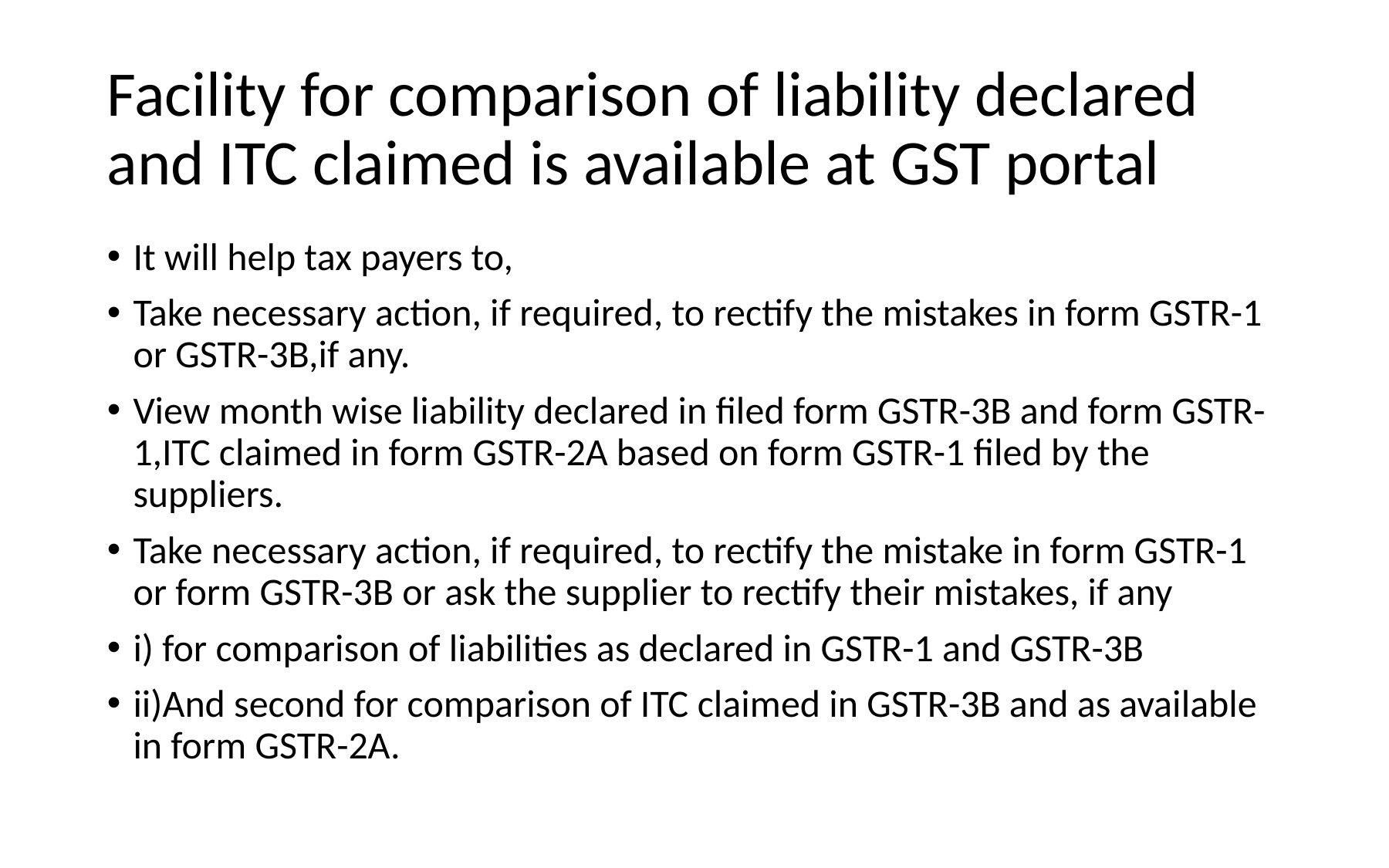

# Facility for comparison of liability declared and ITC claimed is available at GST portal
It will help tax payers to,
Take necessary action, if required, to rectify the mistakes in form GSTR-1 or GSTR-3B,if any.
View month wise liability declared in filed form GSTR-3B and form GSTR-1,ITC claimed in form GSTR-2A based on form GSTR-1 filed by the suppliers.
Take necessary action, if required, to rectify the mistake in form GSTR-1 or form GSTR-3B or ask the supplier to rectify their mistakes, if any
i) for comparison of liabilities as declared in GSTR-1 and GSTR-3B
ii)And second for comparison of ITC claimed in GSTR-3B and as available in form GSTR-2A.